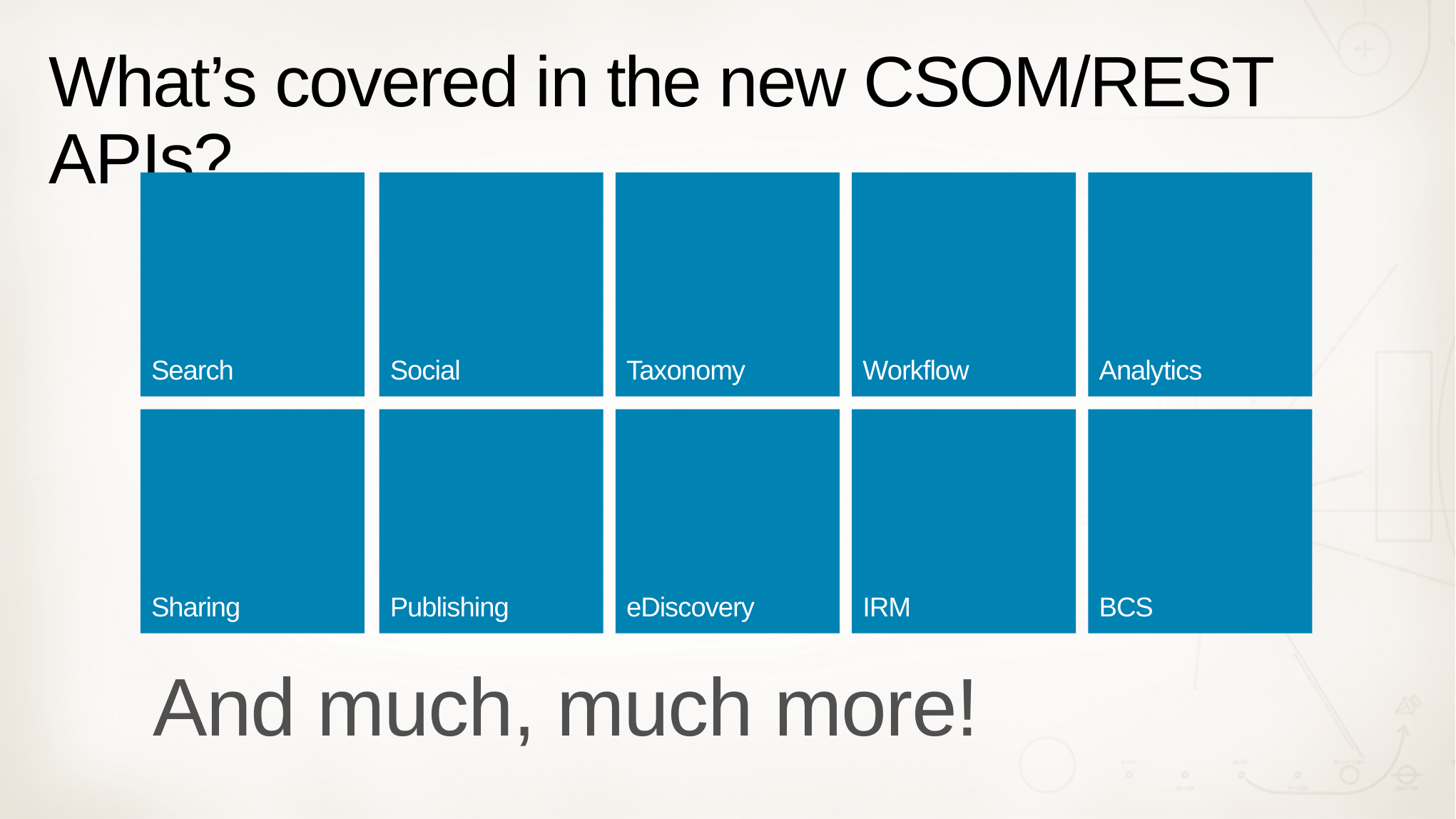

# What’s covered in the new CSOM/REST APIs?
Search
Social
Taxonomy
Workflow
Analytics
Sharing
Publishing
eDiscovery
IRM
BCS
And much, much more!